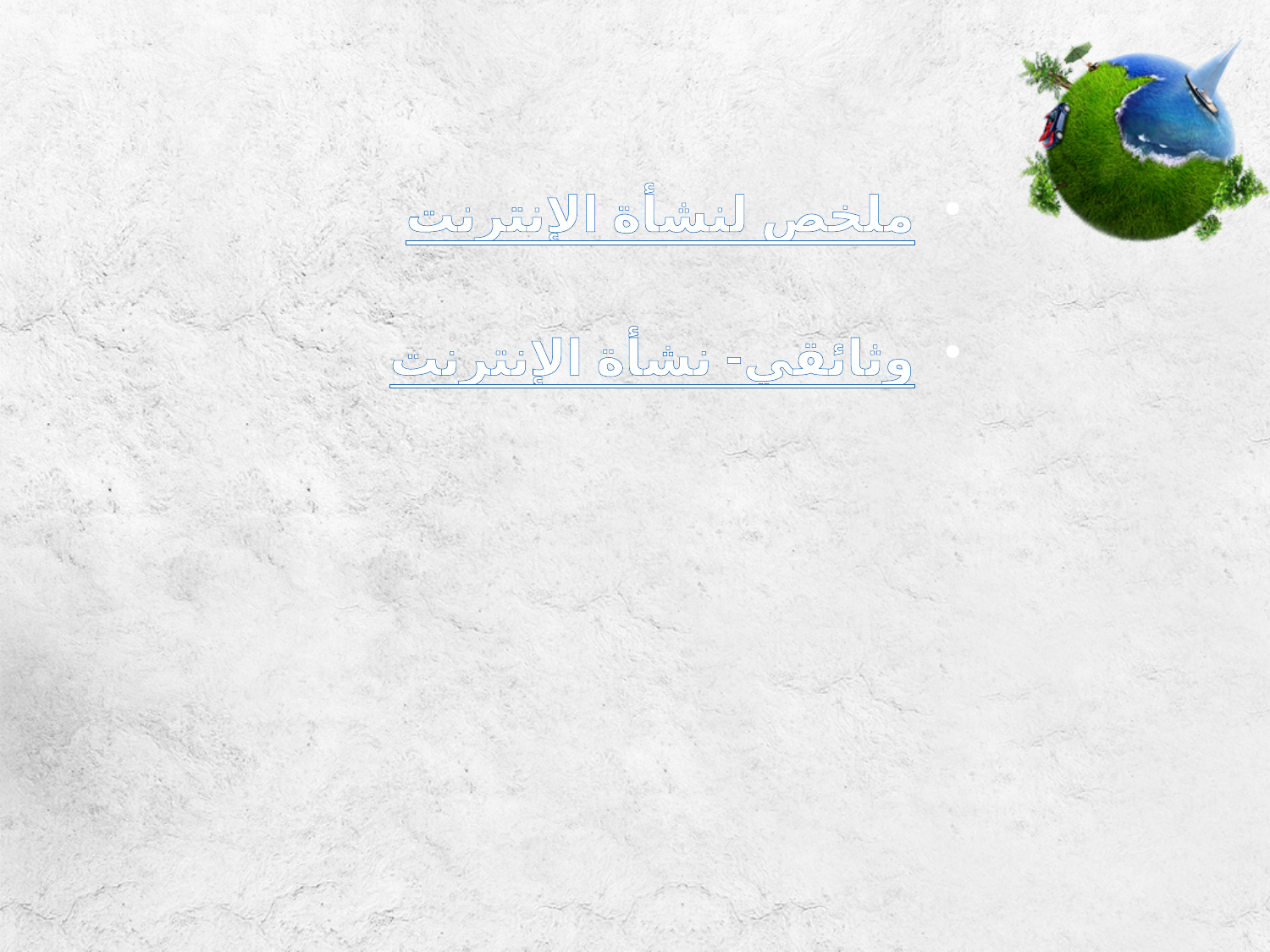

#
ملخص لنشأة الإنترنت

وثائقي- نشأة الإنترنت